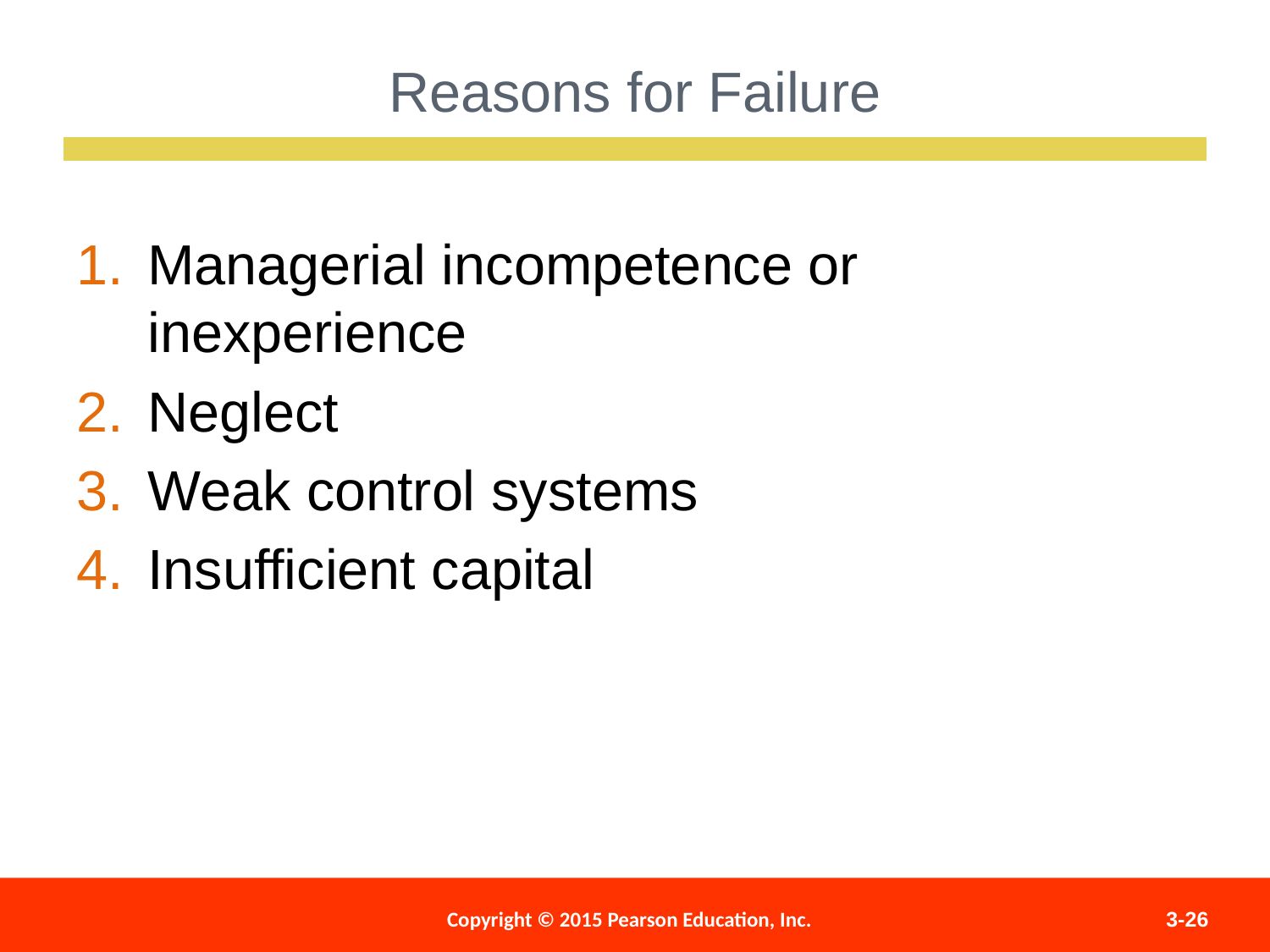

Reasons for Failure
Managerial incompetence or inexperience
Neglect
Weak control systems
Insufficient capital